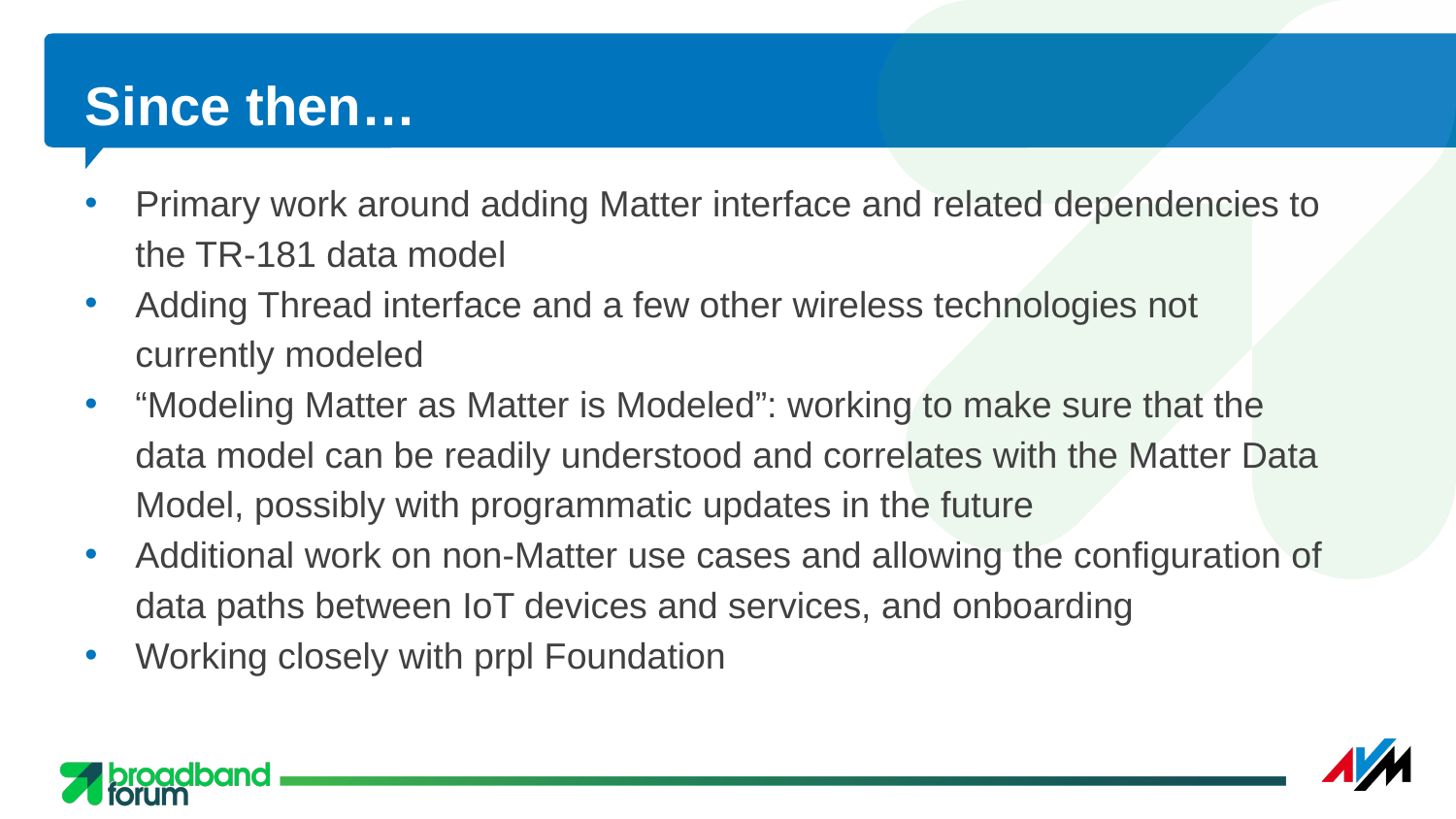

# Since then…
Primary work around adding Matter interface and related dependencies to the TR-181 data model
Adding Thread interface and a few other wireless technologies not currently modeled
“Modeling Matter as Matter is Modeled”: working to make sure that the data model can be readily understood and correlates with the Matter Data Model, possibly with programmatic updates in the future
Additional work on non-Matter use cases and allowing the configuration of data paths between IoT devices and services, and onboarding
Working closely with prpl Foundation